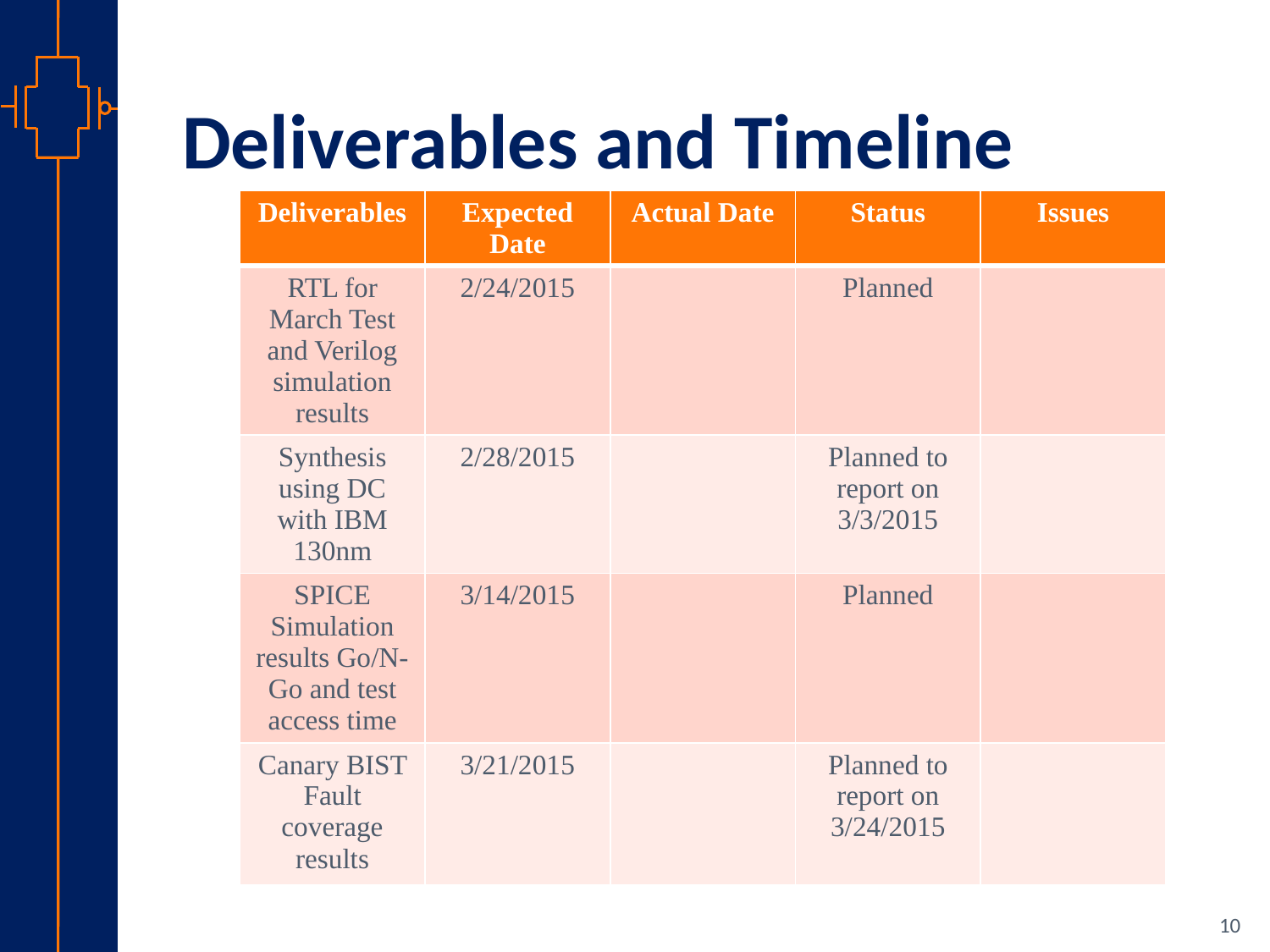

# Deliverables and Timeline
| Deliverables | Expected Date | Actual Date | Status | Issues |
| --- | --- | --- | --- | --- |
| RTL for March Test and Verilog simulation results | 2/24/2015 |  | Planned |  |
| Synthesis using DC with IBM 130nm | 2/28/2015 |  | Planned to report on 3/3/2015 |  |
| SPICE Simulation results Go/N-Go and test access time | 3/14/2015 |  | Planned |  |
| Canary BIST Fault coverage results | 3/21/2015 |  | Planned to report on 3/24/2015 |  |
10